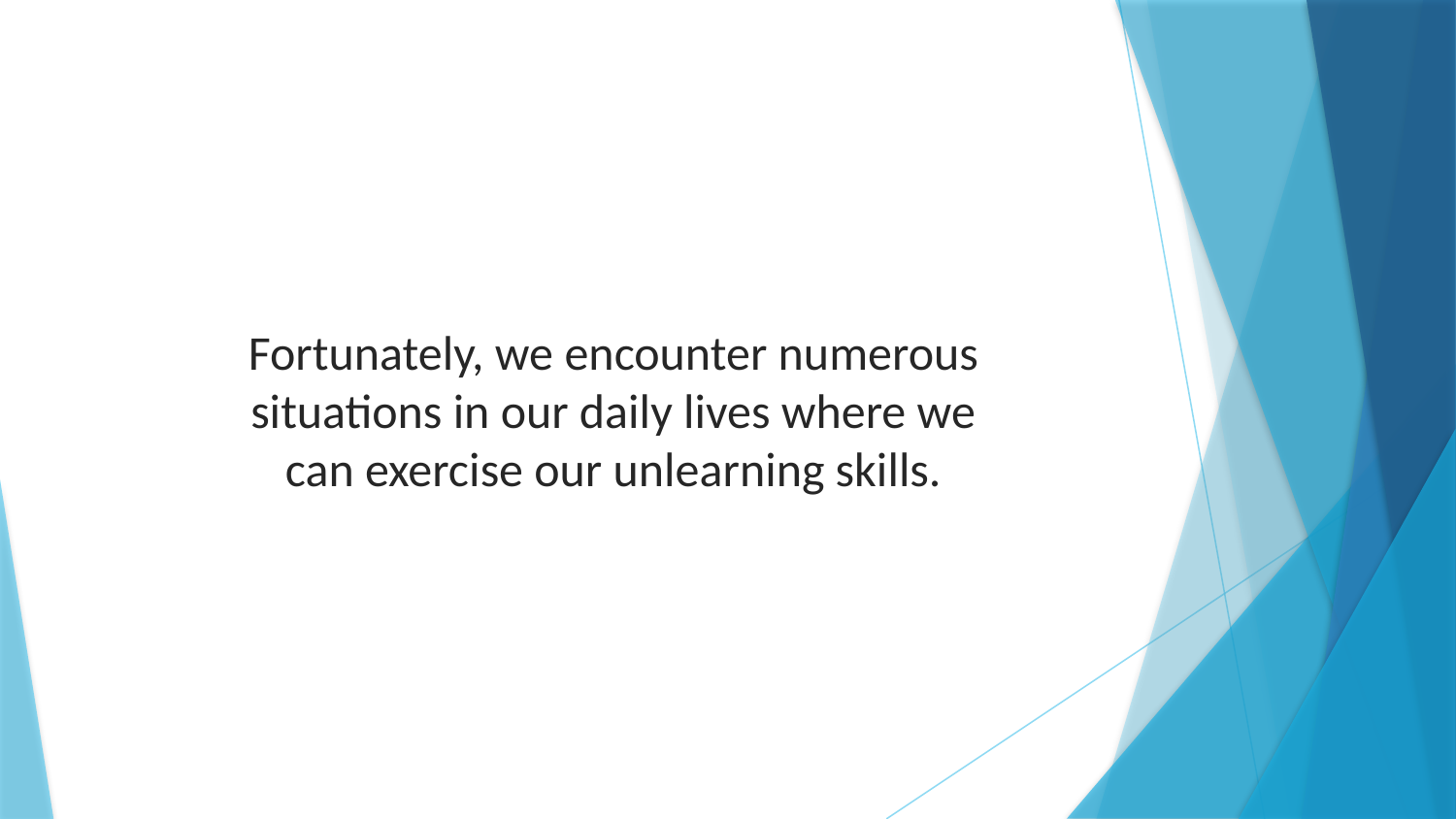

Fortunately, we encounter numerous situations in our daily lives where we can exercise our unlearning skills.